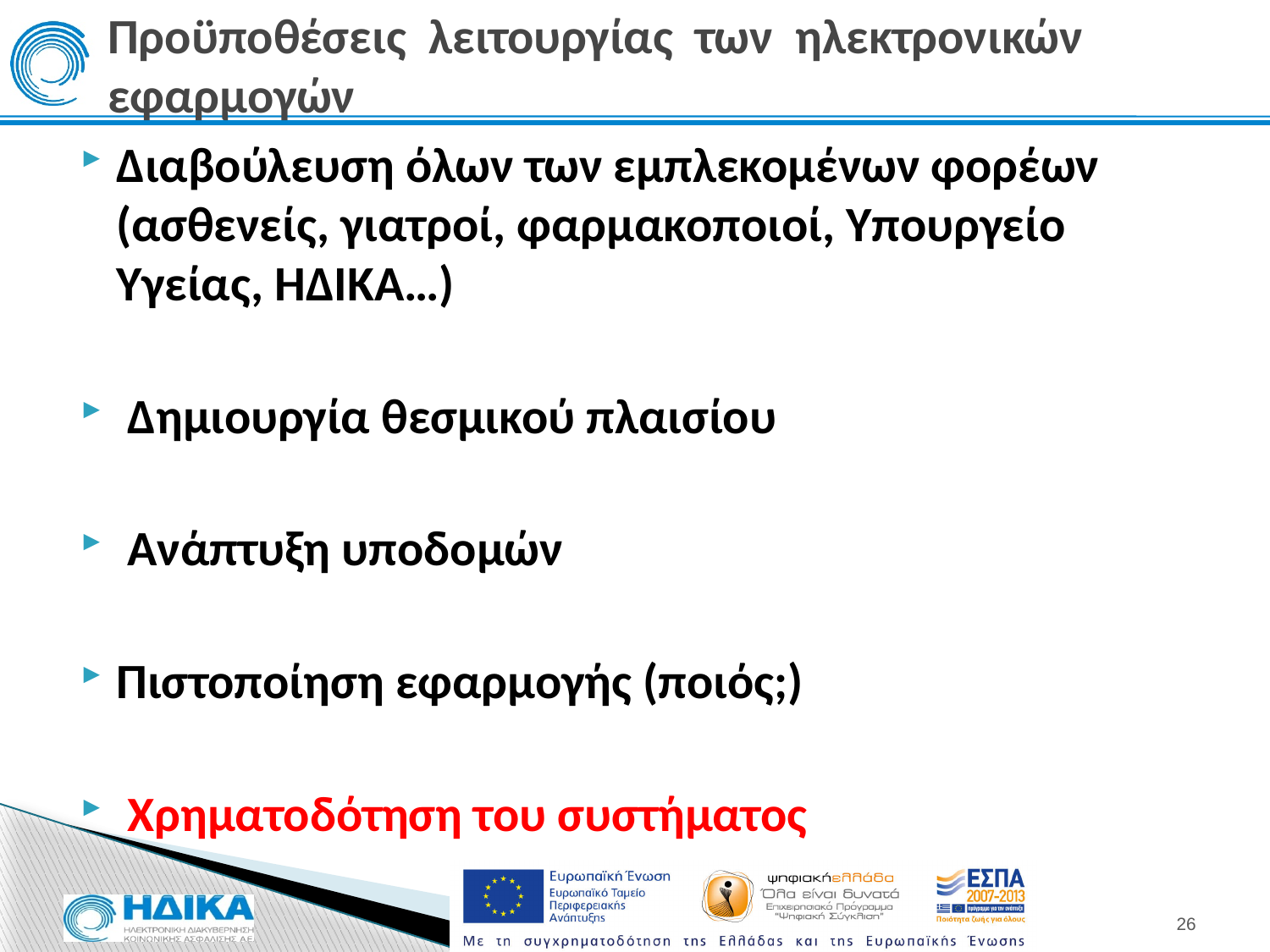

# Προϋποθέσεις  λειτουργίας  των  ηλεκτρονικών εφαρμογών
Διαβούλευση όλων των εμπλεκομένων φορέων (ασθενείς, γιατροί, φαρμακοποιοί, Υπουργείο Υγείας, ΗΔΙΚΑ…)

 Δημιουργία θεσμικού πλαισίου

 Ανάπτυξη υποδομών

Πιστοποίηση εφαρμογής (ποιός;)

 Χρηματοδότηση του συστήματος

26